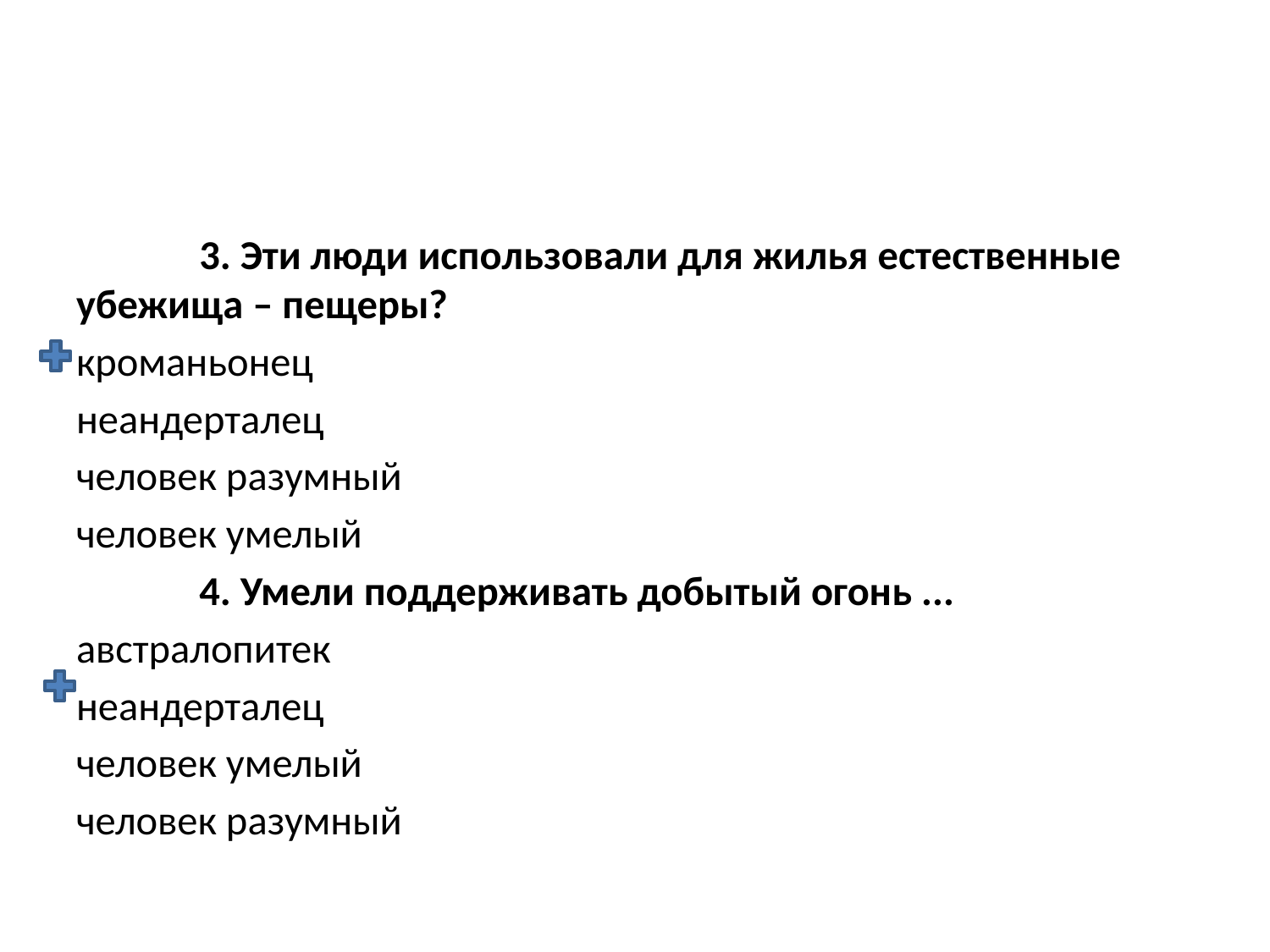

#
	3. Эти люди использовали для жилья естественные убежища – пещеры?
кроманьонец
неандерталец
человек разумный
человек умелый
	4. Умели поддерживать добытый огонь ...
австралопитек
неандерталец
человек умелый
человек разумный